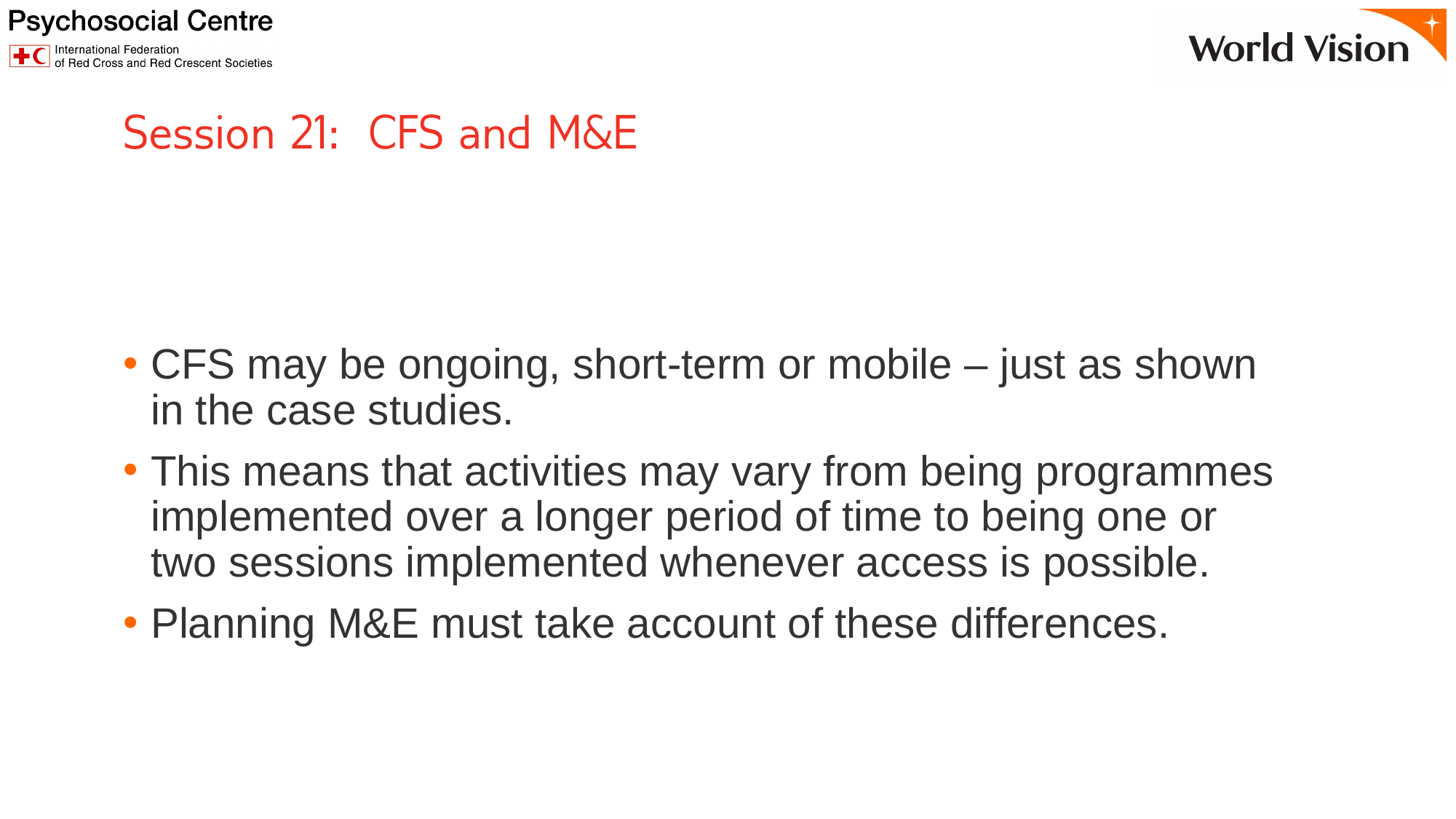

# Session 21:  CFS and M&E

CFS may be ongoing, short-term or mobile – just as shown in the case studies.
This means that activities may vary from being programmes implemented over a longer period of time to being one or two sessions implemented whenever access is possible.
Planning M&E must take account of these differences.